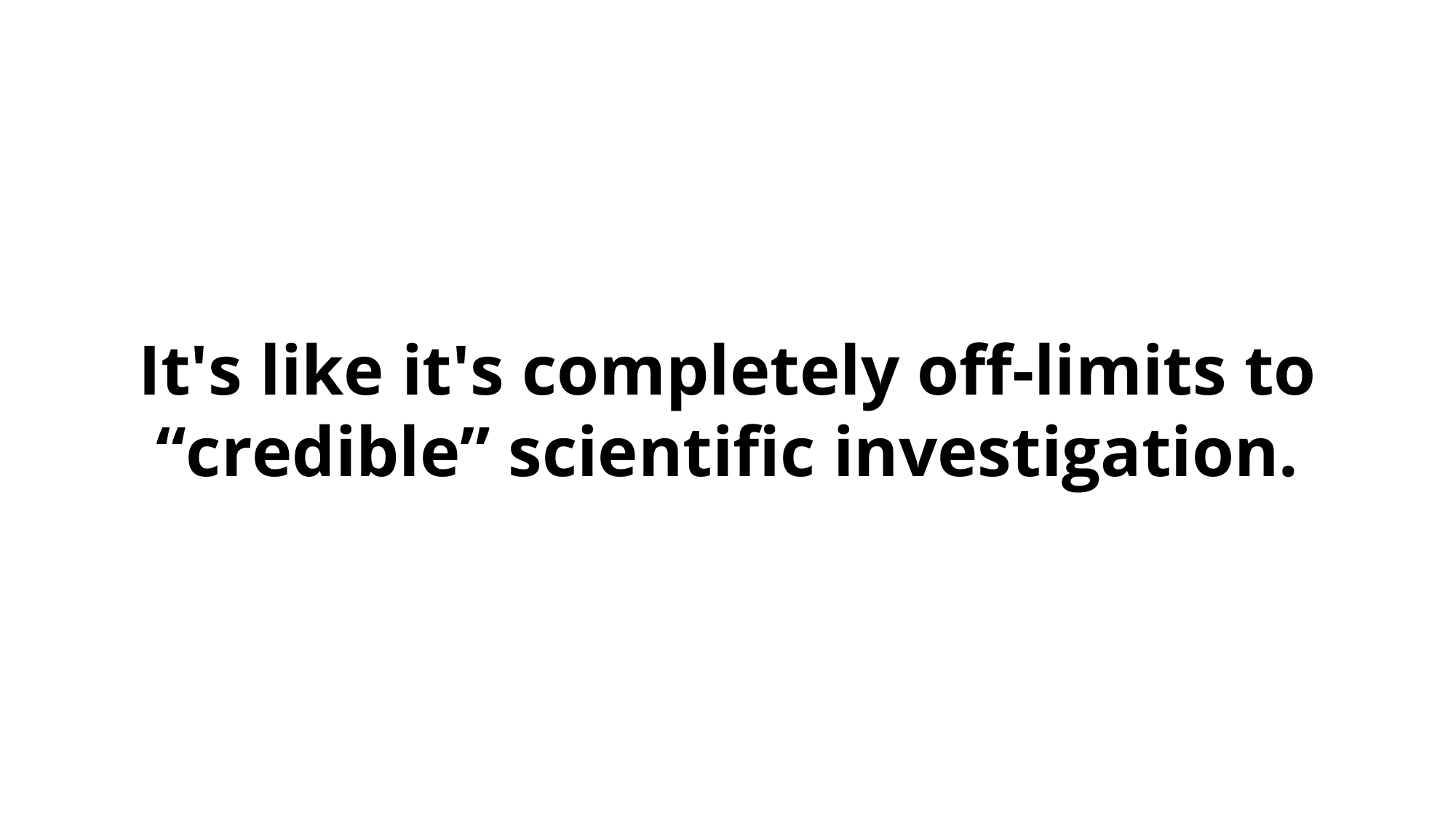

It's like it's completely off-limits to “credible” scientific investigation.